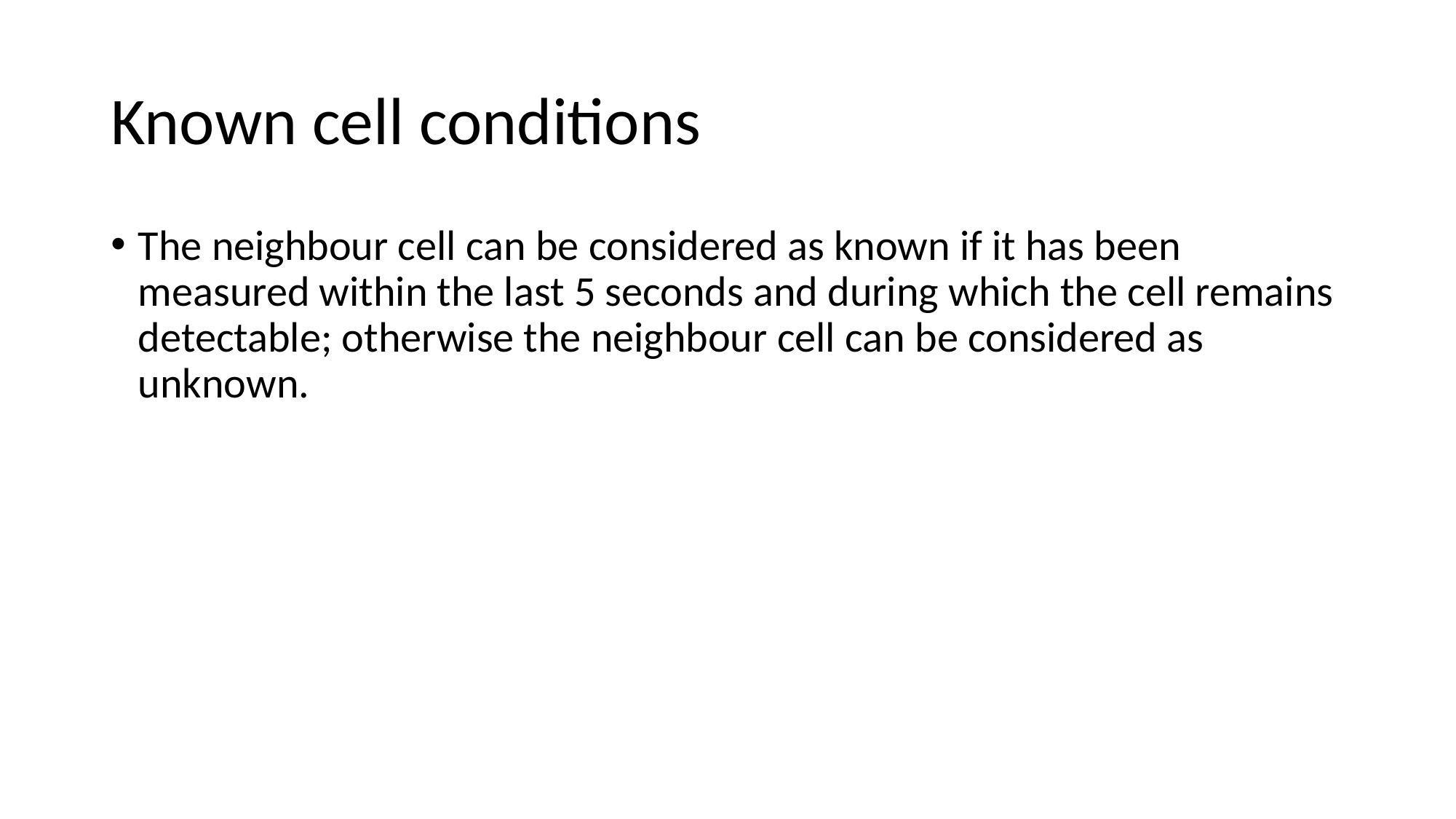

# Known cell conditions
The neighbour cell can be considered as known if it has been measured within the last 5 seconds and during which the cell remains detectable; otherwise the neighbour cell can be considered as unknown.